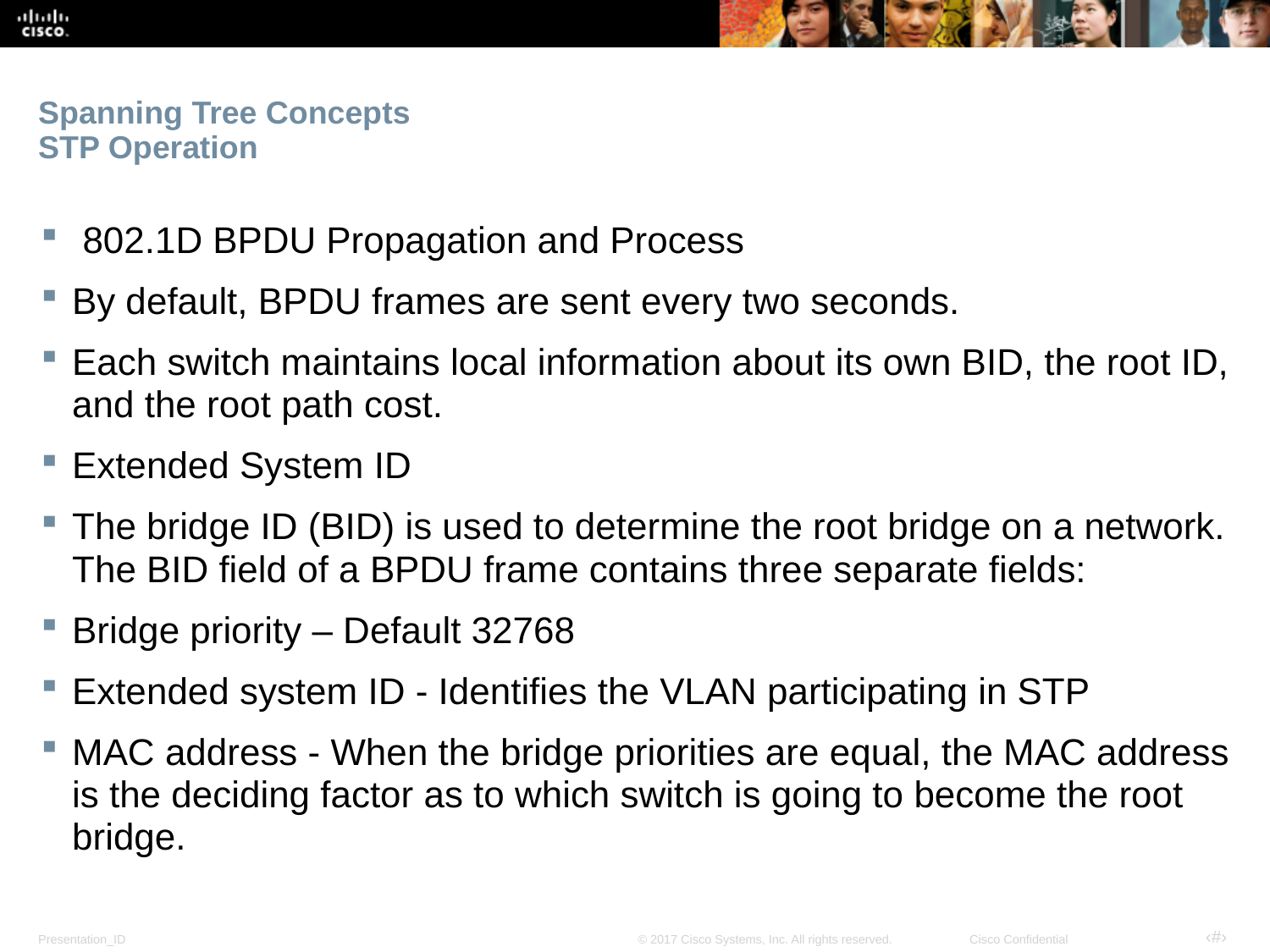

# Spanning Tree Concepts STP Operation
 802.1D BPDU Propagation and Process
By default, BPDU frames are sent every two seconds.
Each switch maintains local information about its own BID, the root ID, and the root path cost.
Extended System ID
The bridge ID (BID) is used to determine the root bridge on a network. The BID field of a BPDU frame contains three separate fields:
Bridge priority – Default 32768
Extended system ID - Identifies the VLAN participating in STP
MAC address - When the bridge priorities are equal, the MAC address is the deciding factor as to which switch is going to become the root bridge.